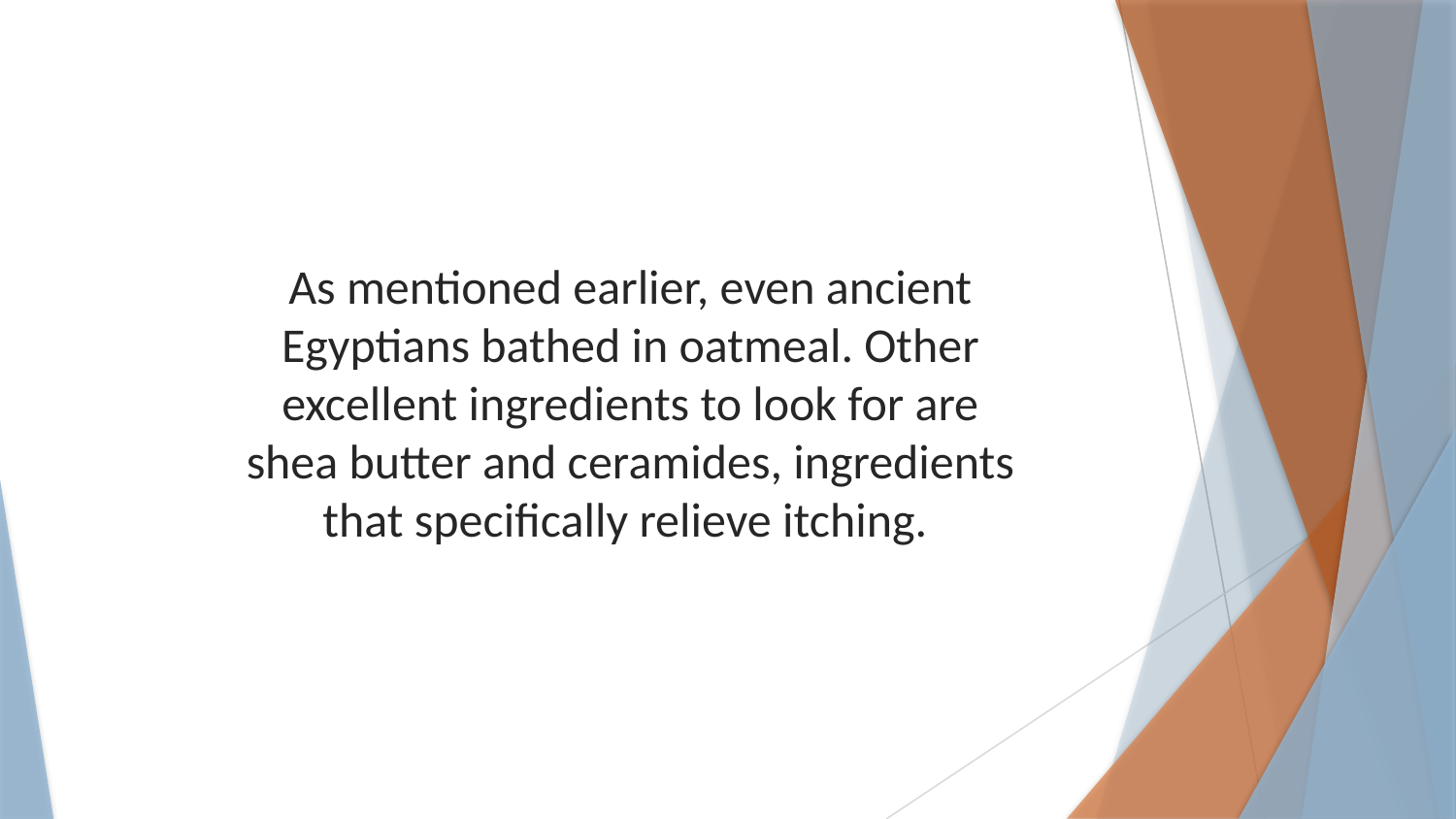

As mentioned earlier, even ancient Egyptians bathed in oatmeal. Other excellent ingredients to look for are shea butter and ceramides, ingredients that specifically relieve itching.